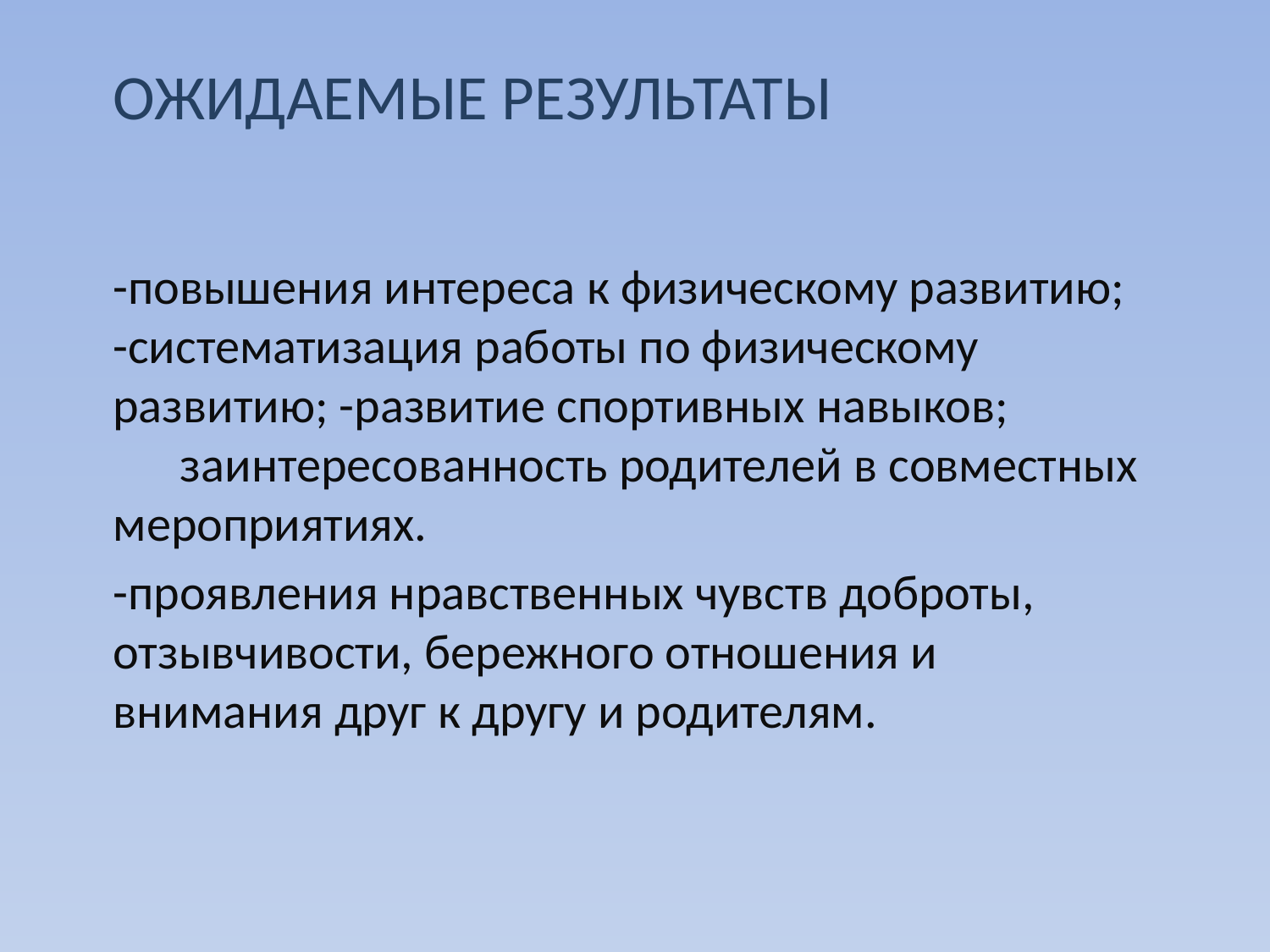

# Ожидаемые результаты
-повышения интереса к физическому развитию;
-систематизация работы по физическому развитию; -развитие спортивных навыков;                  заинтересованность родителей в совместных мероприятиях.
-проявления нравственных чувств доброты, отзывчивости, бережного отношения и внимания друг к другу и родителям.